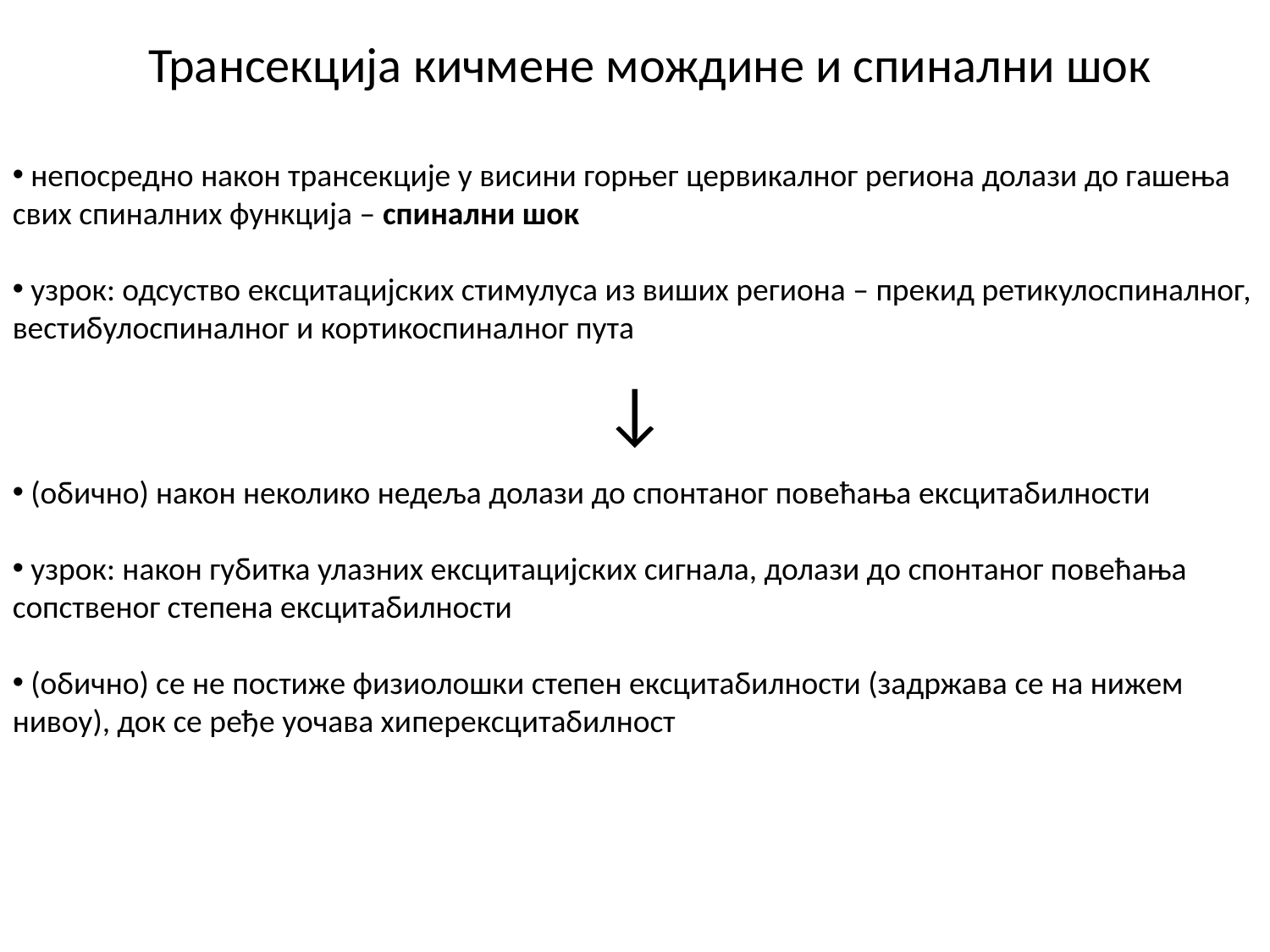

Трансекција кичмене мождине и спинални шок
 непосредно након трансекције у висини горњег цервикалног региона долази до гашења свих спиналних функција – спинални шок

 узрок: одсуство ексцитацијских стимулуса из виших региона – прекид ретикулоспиналног, вестибулоспиналног и кортикоспиналног пута

↓

 (обично) након неколико недеља долази до спонтаног повећања ексцитабилности

 узрок: након губитка улазних ексцитацијских сигнала, долази до спонтаног повећања сопственог степена ексцитабилности

 (обично) се не постиже физиолошки степен ексцитабилности (задржава се на нижем нивоу), док се ређе уочава хиперексцитабилност